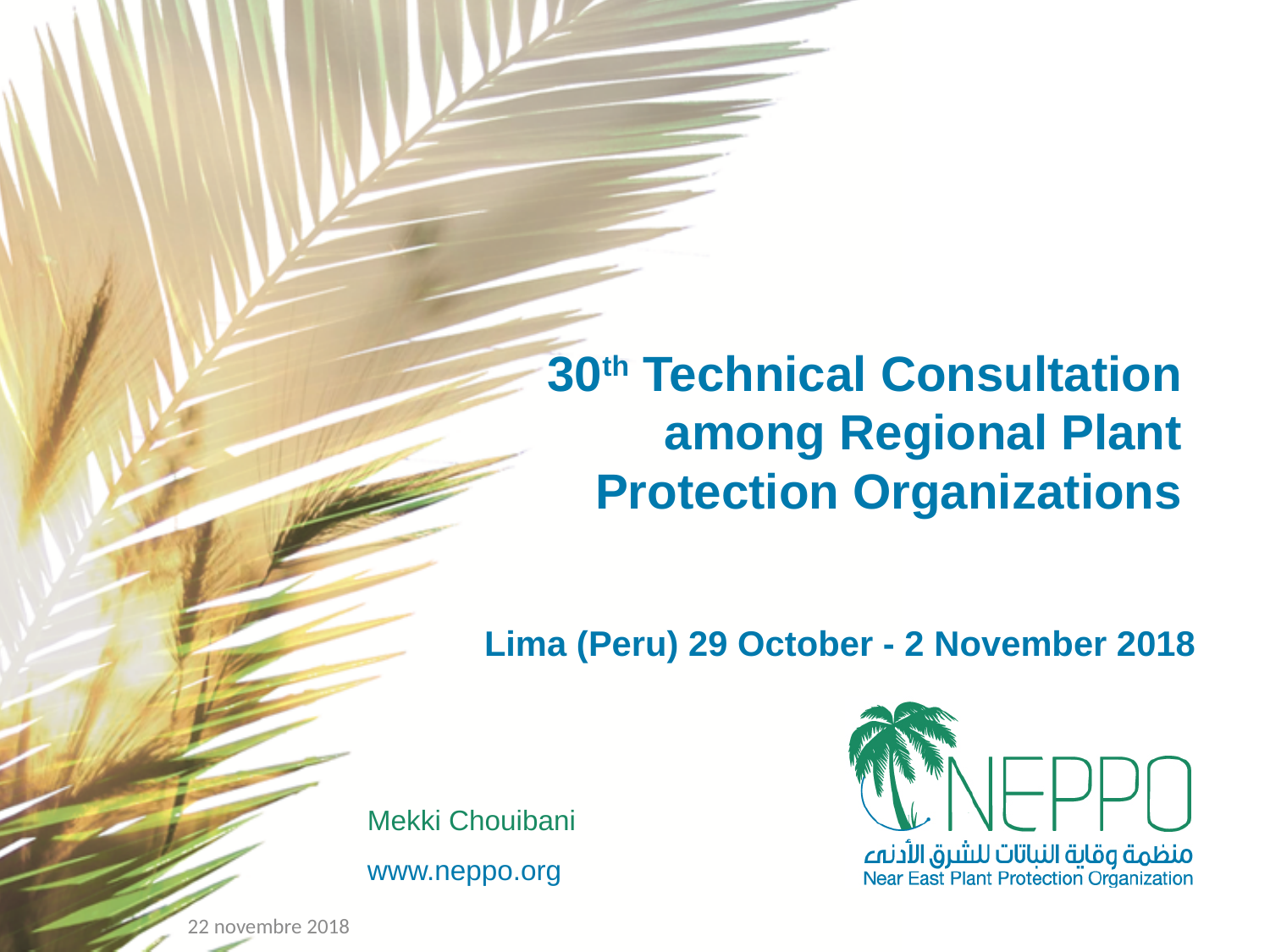

# 30th Technical Consultation among Regional Plant Protection Organizations
Lima (Peru) 29 October - 2 November 2018
Mekki Chouibani
www.neppo.org
22 novembre 2018